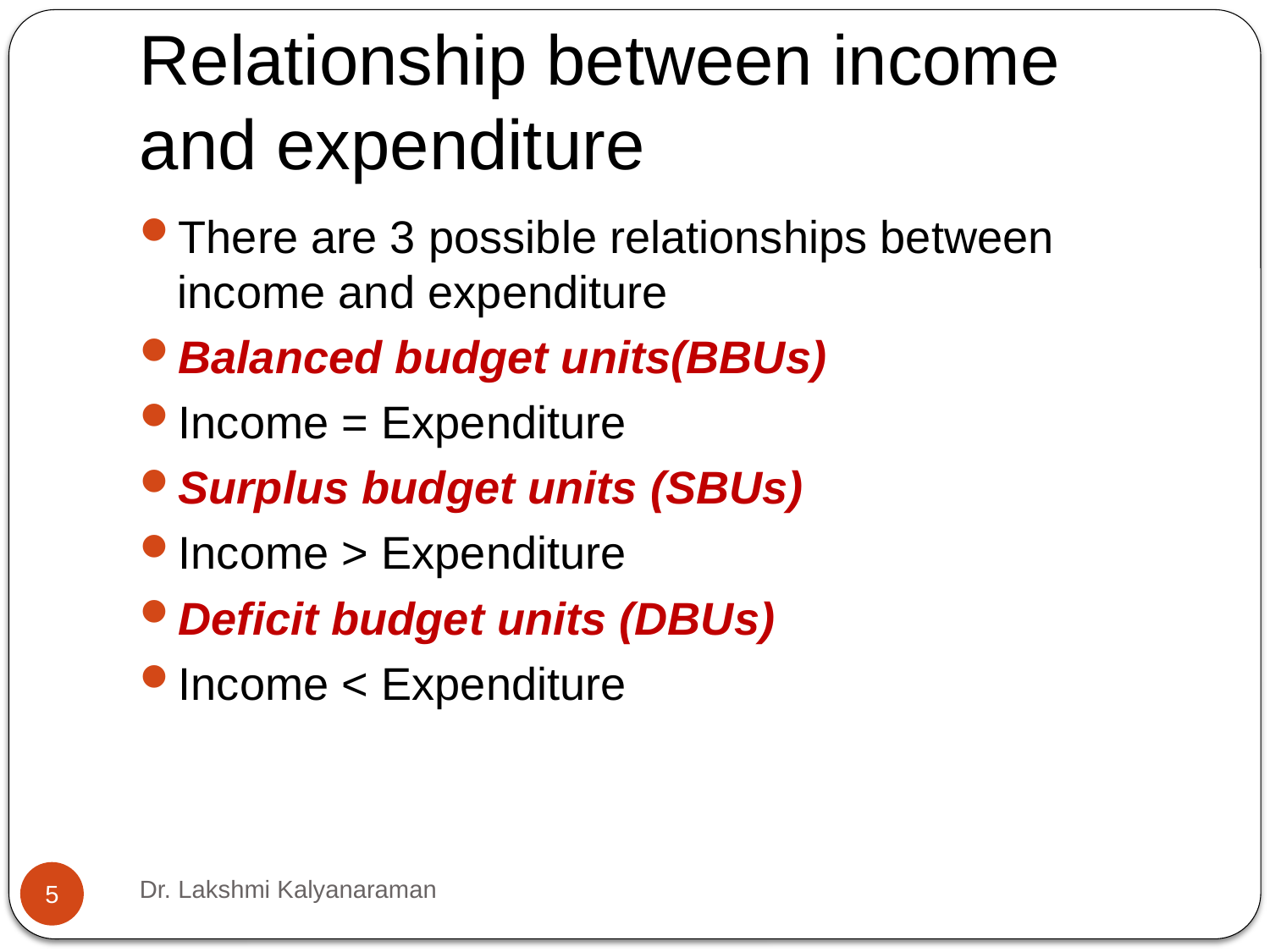

# Relationship between income and expenditure
There are 3 possible relationships between income and expenditure
Balanced budget units(BBUs)
Income = Expenditure
Surplus budget units (SBUs)
Income ˃ Expenditure
Deficit budget units (DBUs)
Income ˂ Expenditure

Dr. Lakshmi Kalyanaraman
5